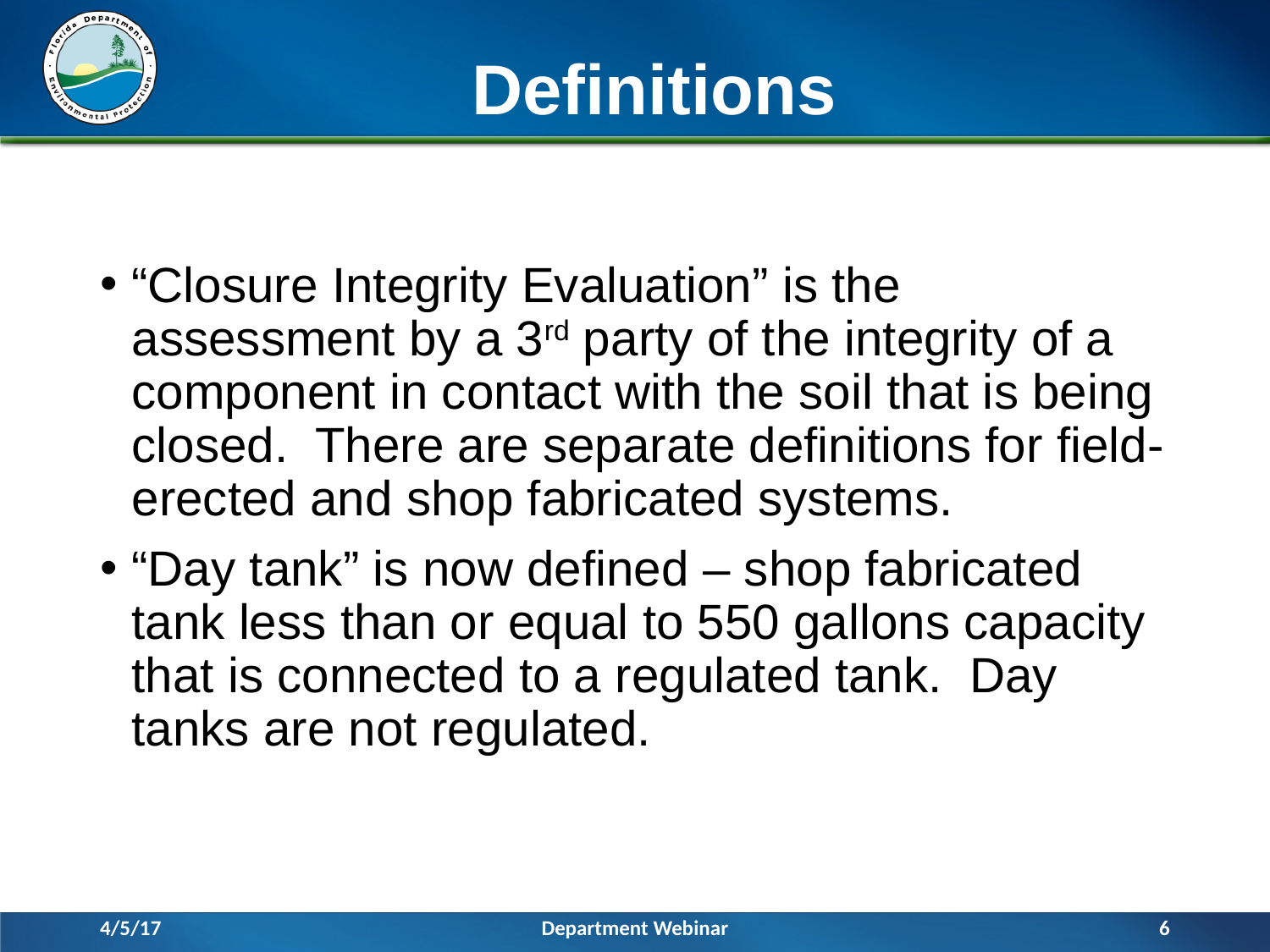

# Definitions
“Closure Integrity Evaluation” is the assessment by a 3rd party of the integrity of a component in contact with the soil that is being closed.  There are separate definitions for field-erected and shop fabricated systems.
“Day tank” is now defined – shop fabricated tank less than or equal to 550 gallons capacity that is connected to a regulated tank.  Day tanks are not regulated.

4/5/17
Department Webinar
6